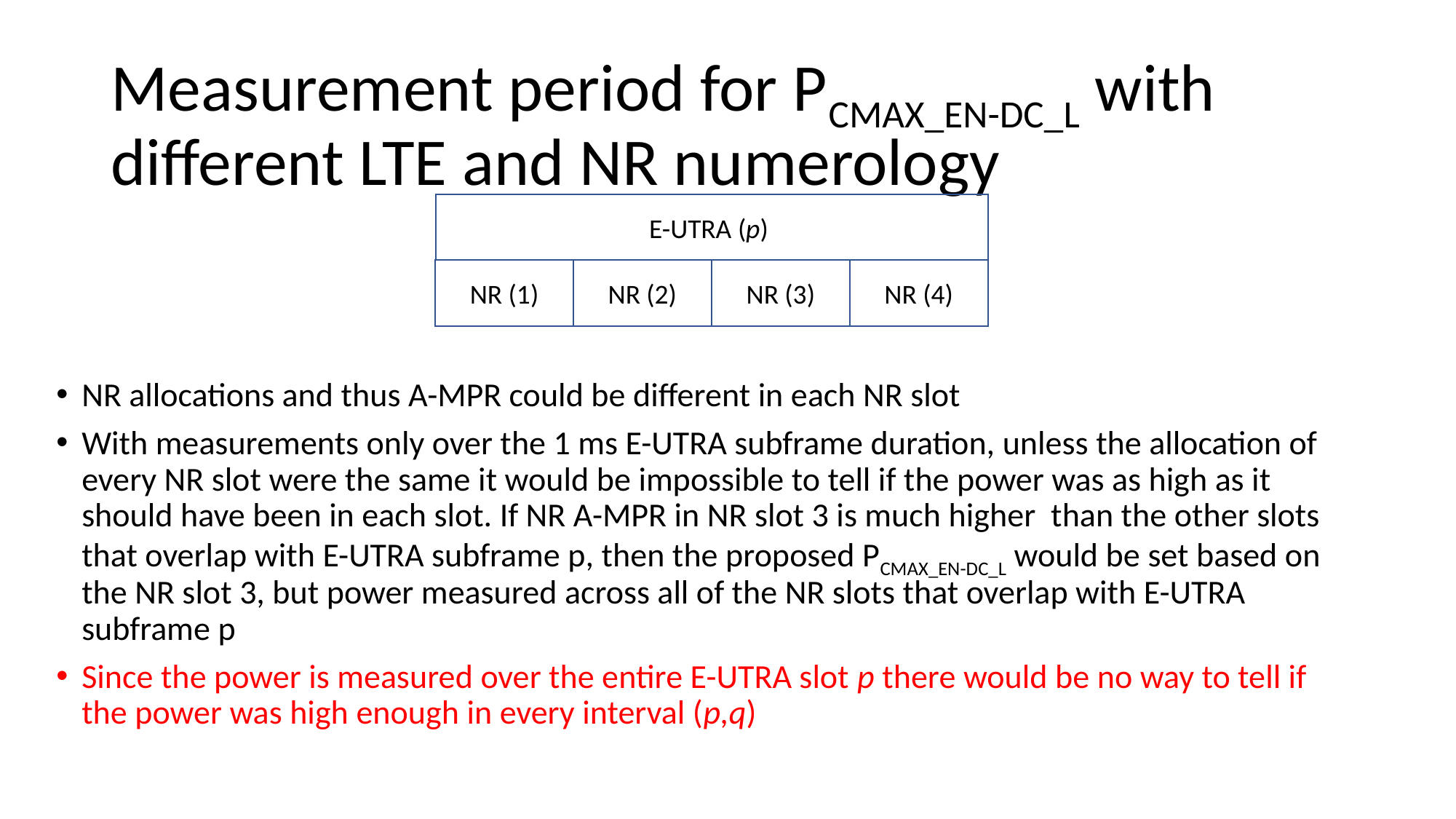

# Measurement period for PCMAX_EN-DC_L with different LTE and NR numerology
E-UTRA (p)
NR (1)
NR (2)
NR (4)
NR (3)
NR allocations and thus A-MPR could be different in each NR slot
With measurements only over the 1 ms E-UTRA subframe duration, unless the allocation of every NR slot were the same it would be impossible to tell if the power was as high as it should have been in each slot. If NR A-MPR in NR slot 3 is much higher  than the other slots that overlap with E-UTRA subframe p, then the proposed PCMAX_EN-DC_L would be set based on the NR slot 3, but power measured across all of the NR slots that overlap with E-UTRA subframe p
Since the power is measured over the entire E-UTRA slot p there would be no way to tell if the power was high enough in every interval (p,q)